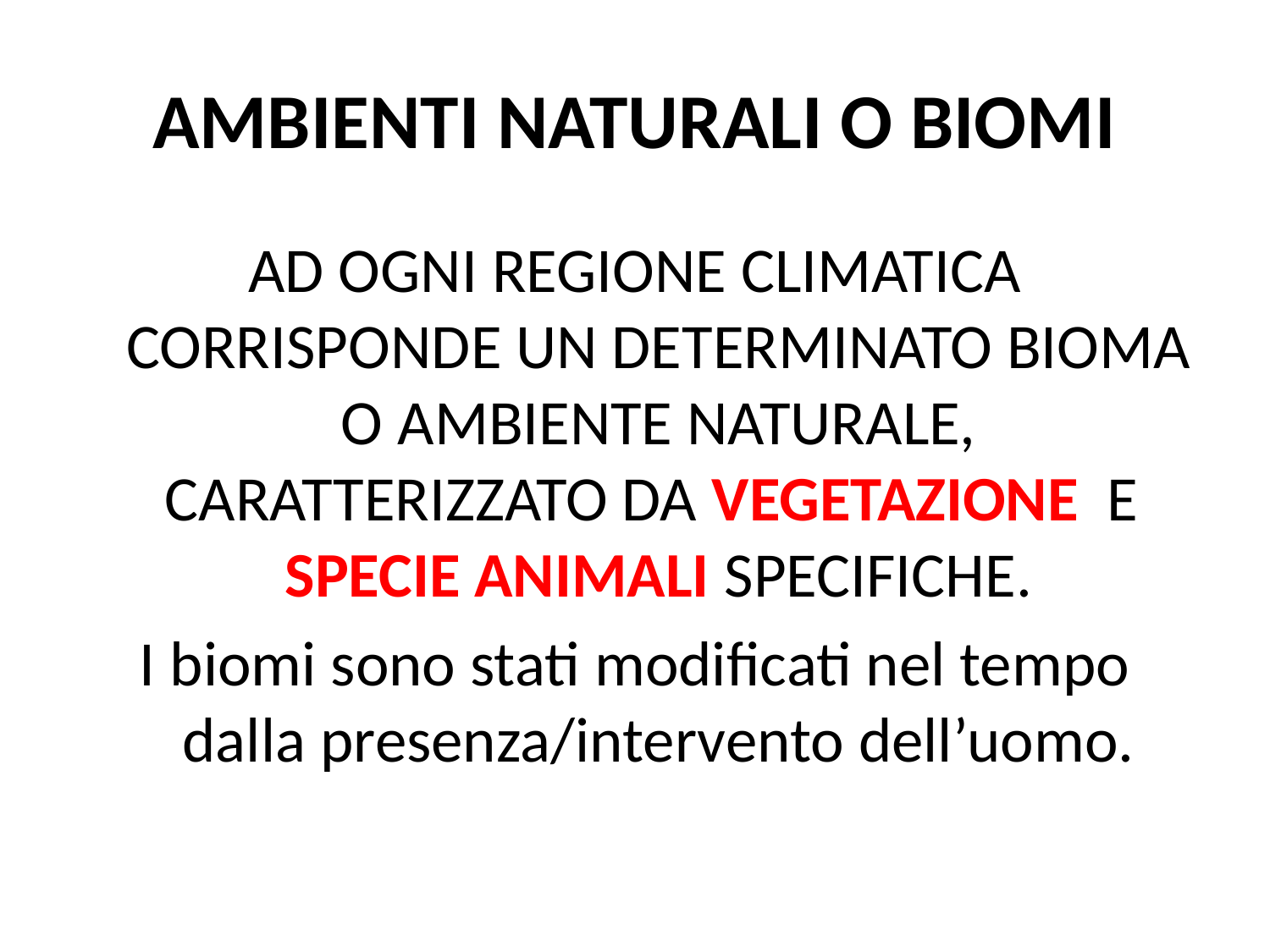

# AMBIENTI NATURALI O BIOMI
AD OGNI REGIONE CLIMATICA CORRISPONDE UN DETERMINATO BIOMA O AMBIENTE NATURALE, CARATTERIZZATO DA VEGETAZIONE  E  SPECIE ANIMALI SPECIFICHE.
I biomi sono stati modificati nel tempo dalla presenza/intervento dell’uomo.